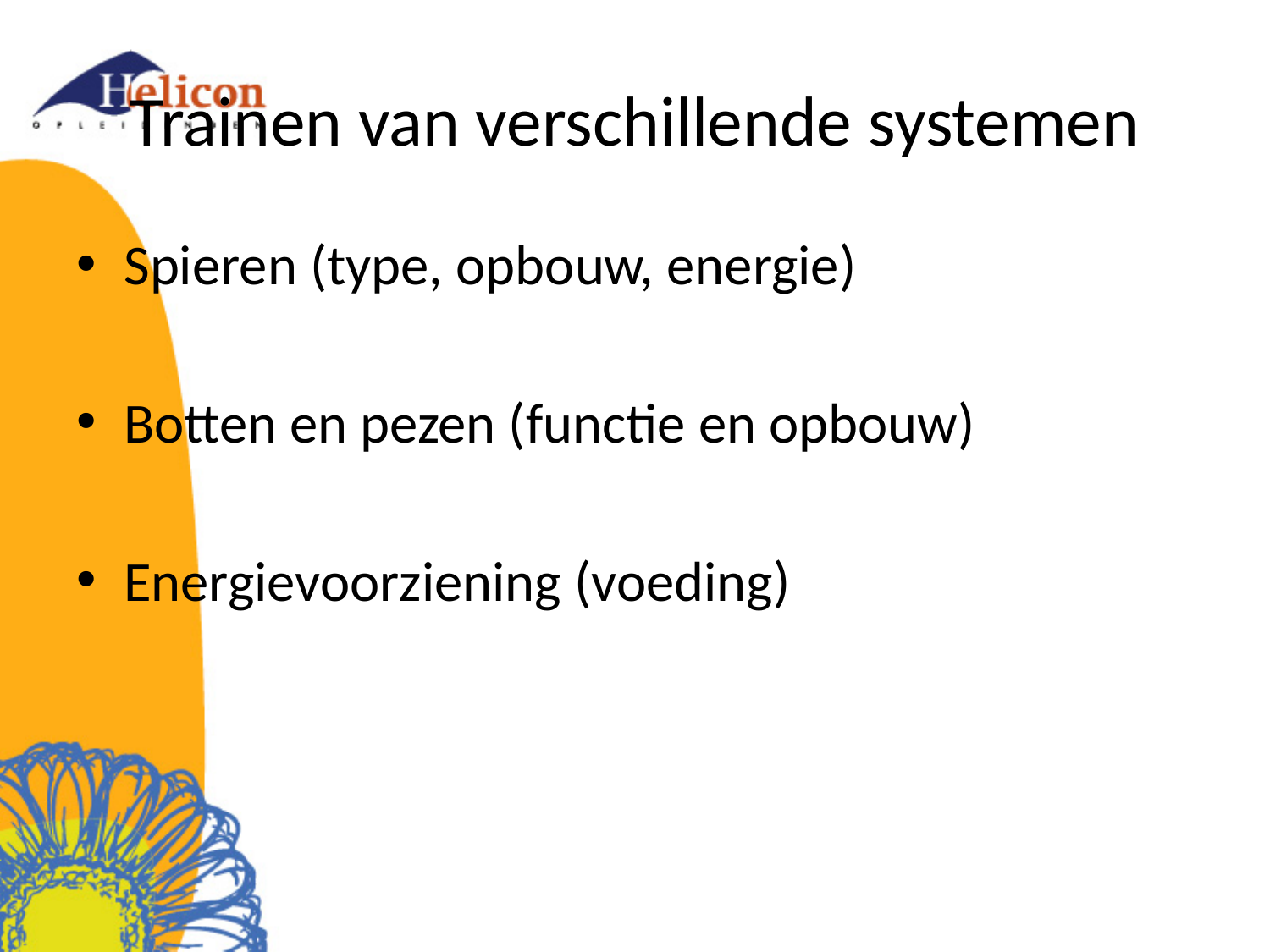

# Trainen van verschillende systemen
Spieren (type, opbouw, energie)

Botten en pezen (functie en opbouw)

Energievoorziening (voeding)